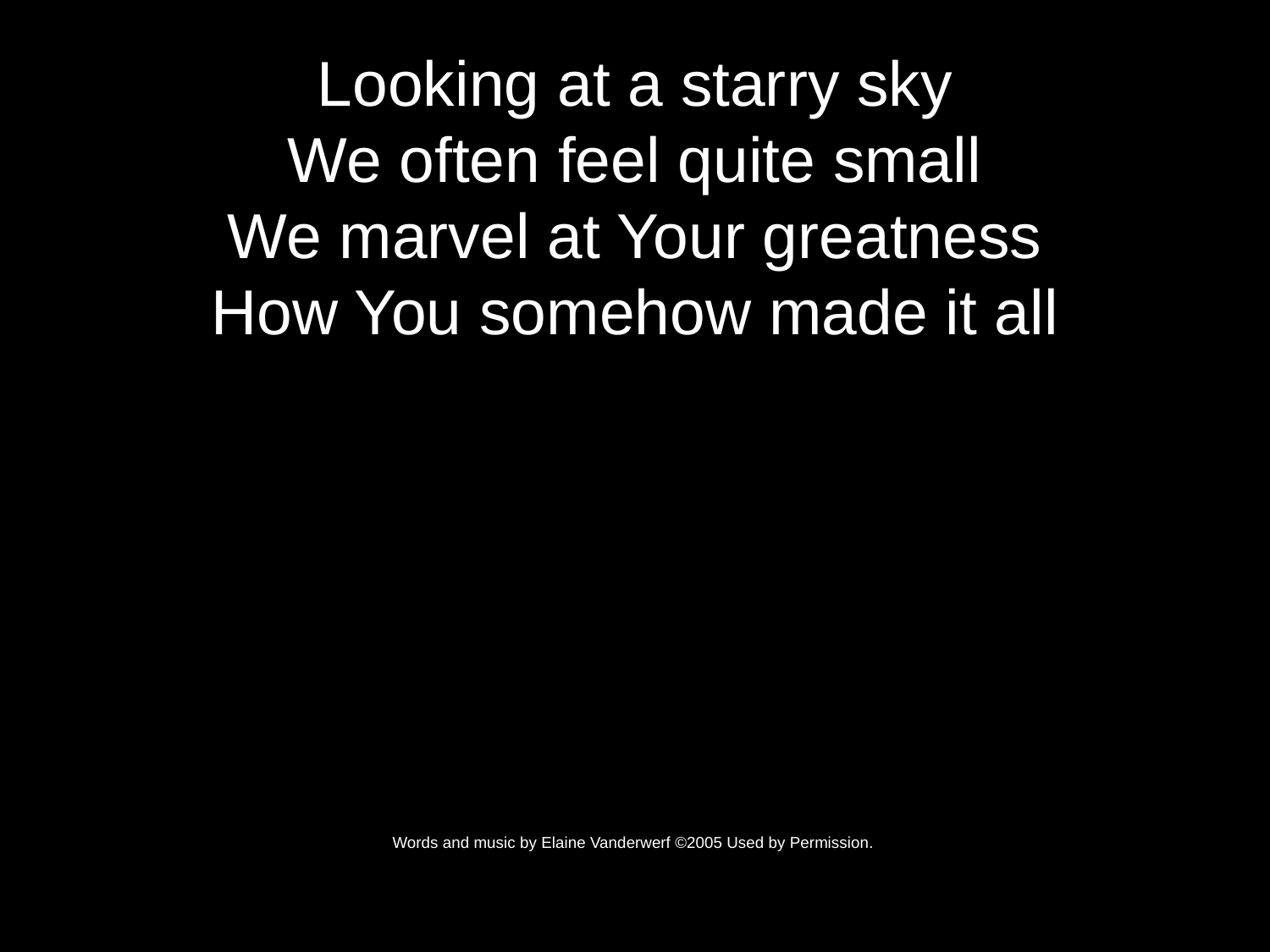

Looking at a starry sky
We often feel quite small
We marvel at Your greatness
How You somehow made it all
Words and music by Elaine Vanderwerf ©2005 Used by Permission.